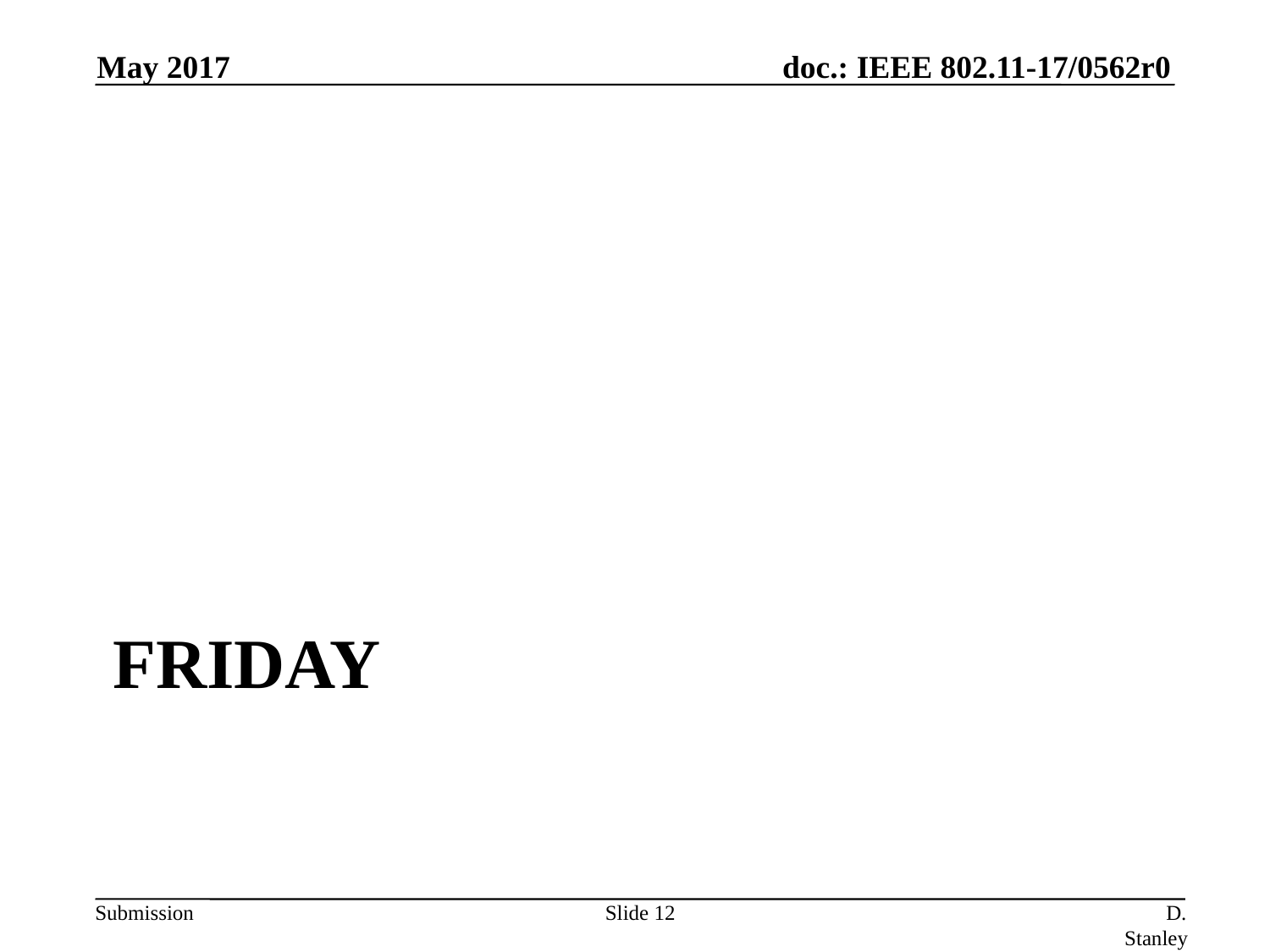

May 2017

# Friday
Slide 12
D. Stanley, HP Enterprise